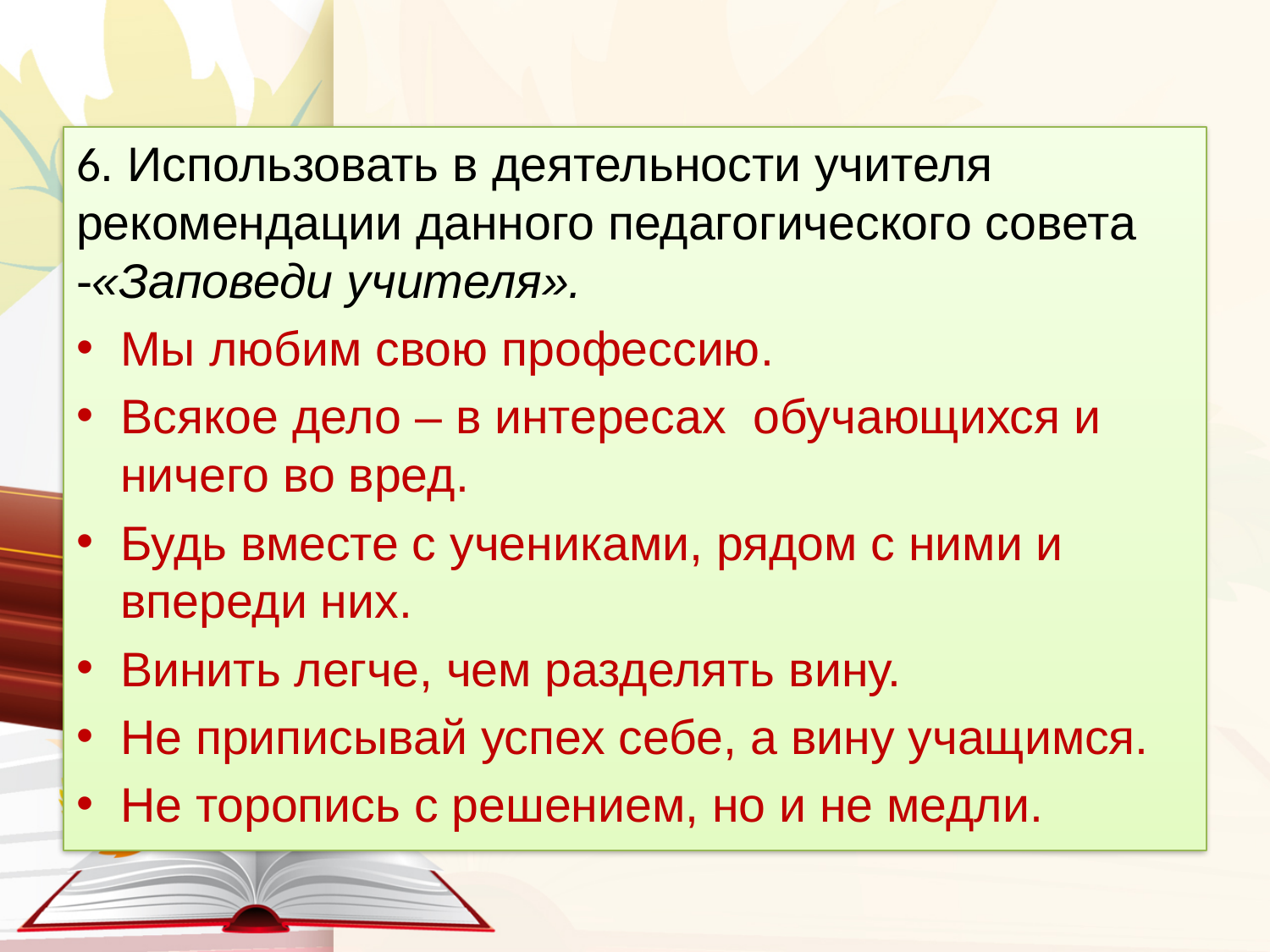

6. Использовать в деятельности учителя рекомендации данного педагогического совета -«Заповеди учителя».
Мы любим свою профессию.
Всякое дело – в интересах  обучающихся и ничего во вред.
Будь вместе с учениками, рядом с ними и впереди них.
Винить легче, чем разделять вину.
Не приписывай успех себе, а вину учащимся.
Не торопись с решением, но и не медли.